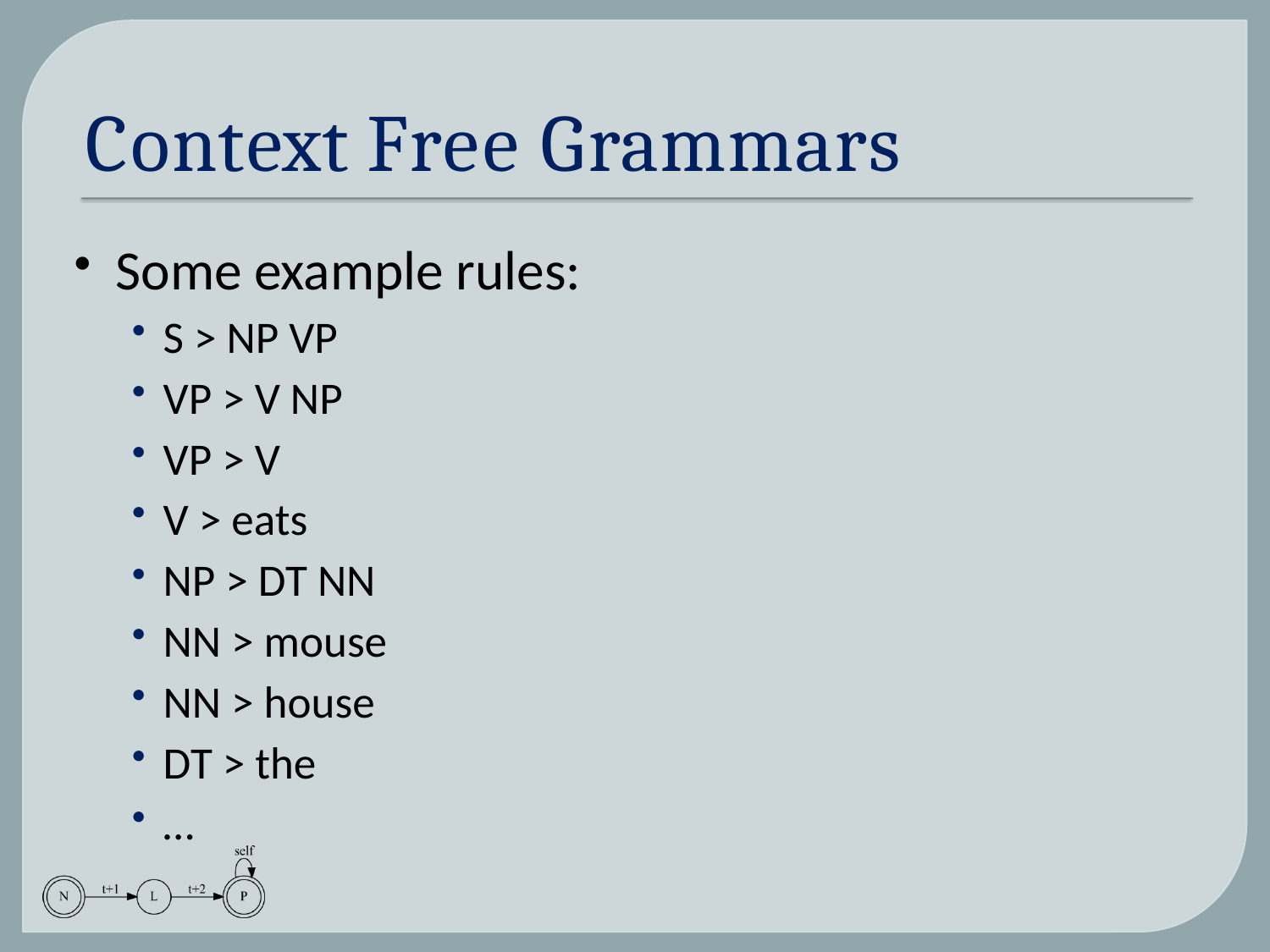

# Context Free Grammars
Some example rules:
S > NP VP
VP > V NP
VP > V
V > eats
NP > DT NN
NN > mouse
NN > house
DT > the
…